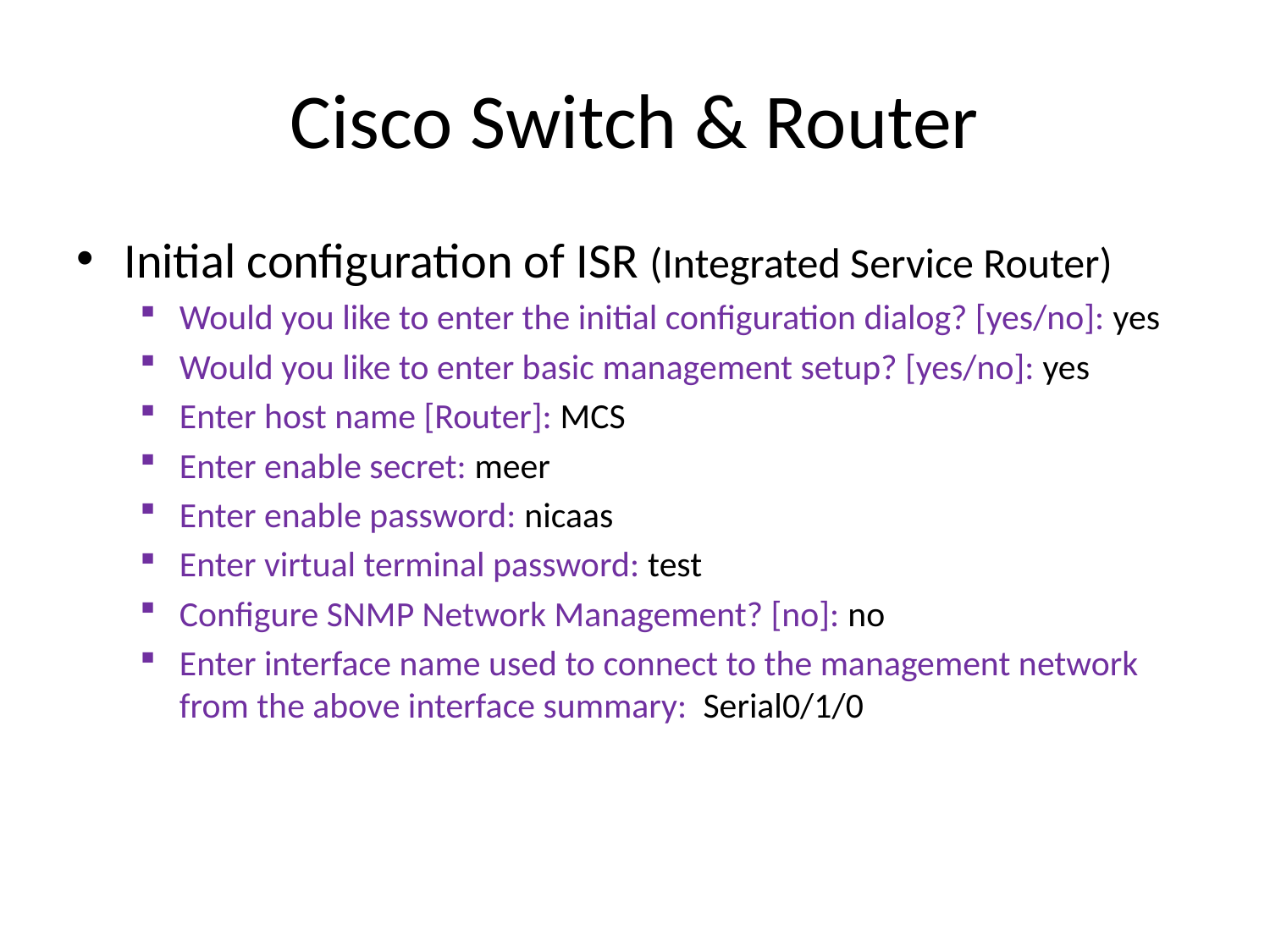

# Cisco Switch & Router
Initial configuration of ISR (Integrated Service Router)
Would you like to enter the initial configuration dialog? [yes/no]: yes
Would you like to enter basic management setup? [yes/no]: yes
Enter host name [Router]: MCS
Enter enable secret: meer
Enter enable password: nicaas
Enter virtual terminal password: test
Configure SNMP Network Management? [no]: no
Enter interface name used to connect to the management network from the above interface summary:  Serial0/1/0